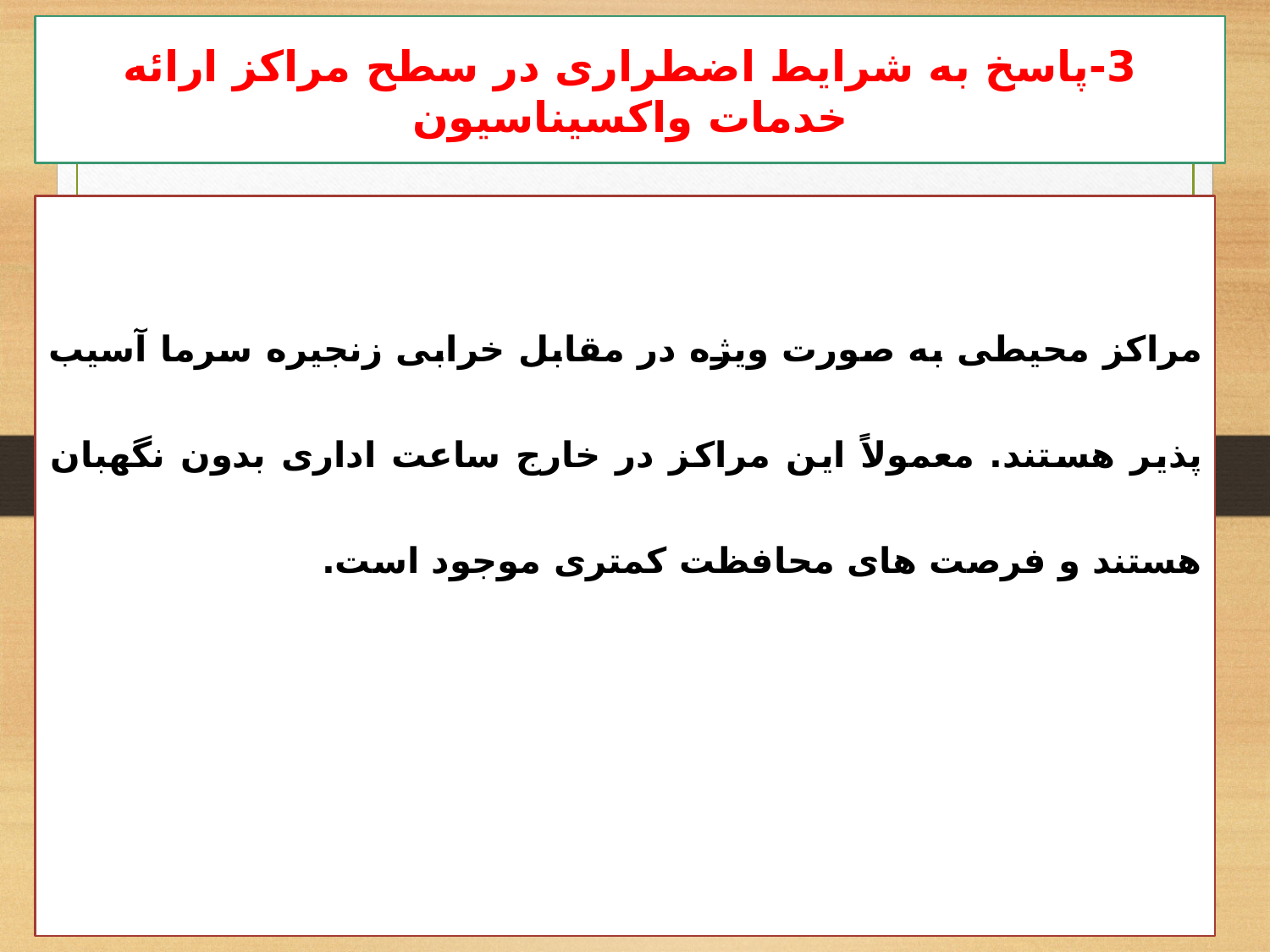

# 3-پاسخ به شرایط اضطراری در سطح مراکز ارائه خدمات واکسیناسیون

مراکز محیطی به صورت ویژه در مقابل خرابی زنجیره سرما آسیب پذیر هستند. معمولاً این مراکز در خارج ساعت اداری بدون نگهبان هستند و فرصت های محافظت کمتری موجود است.